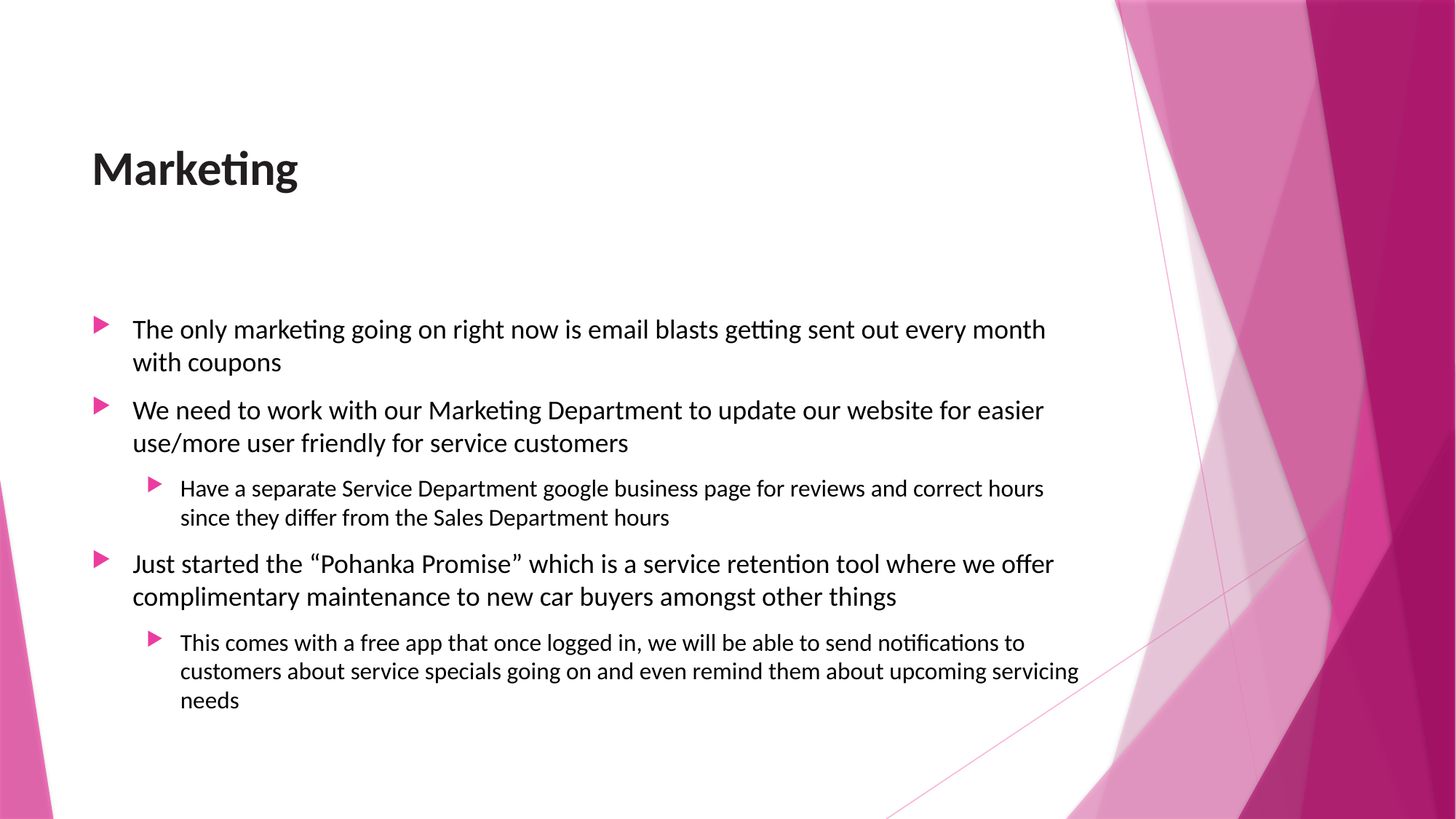

# Marketing

The only marketing going on right now is email blasts getting sent out every month with coupons
We need to work with our Marketing Department to update our website for easier use/more user friendly for service customers
Have a separate Service Department google business page for reviews and correct hours since they differ from the Sales Department hours
Just started the “Pohanka Promise” which is a service retention tool where we offer complimentary maintenance to new car buyers amongst other things
This comes with a free app that once logged in, we will be able to send notifications to customers about service specials going on and even remind them about upcoming servicing needs